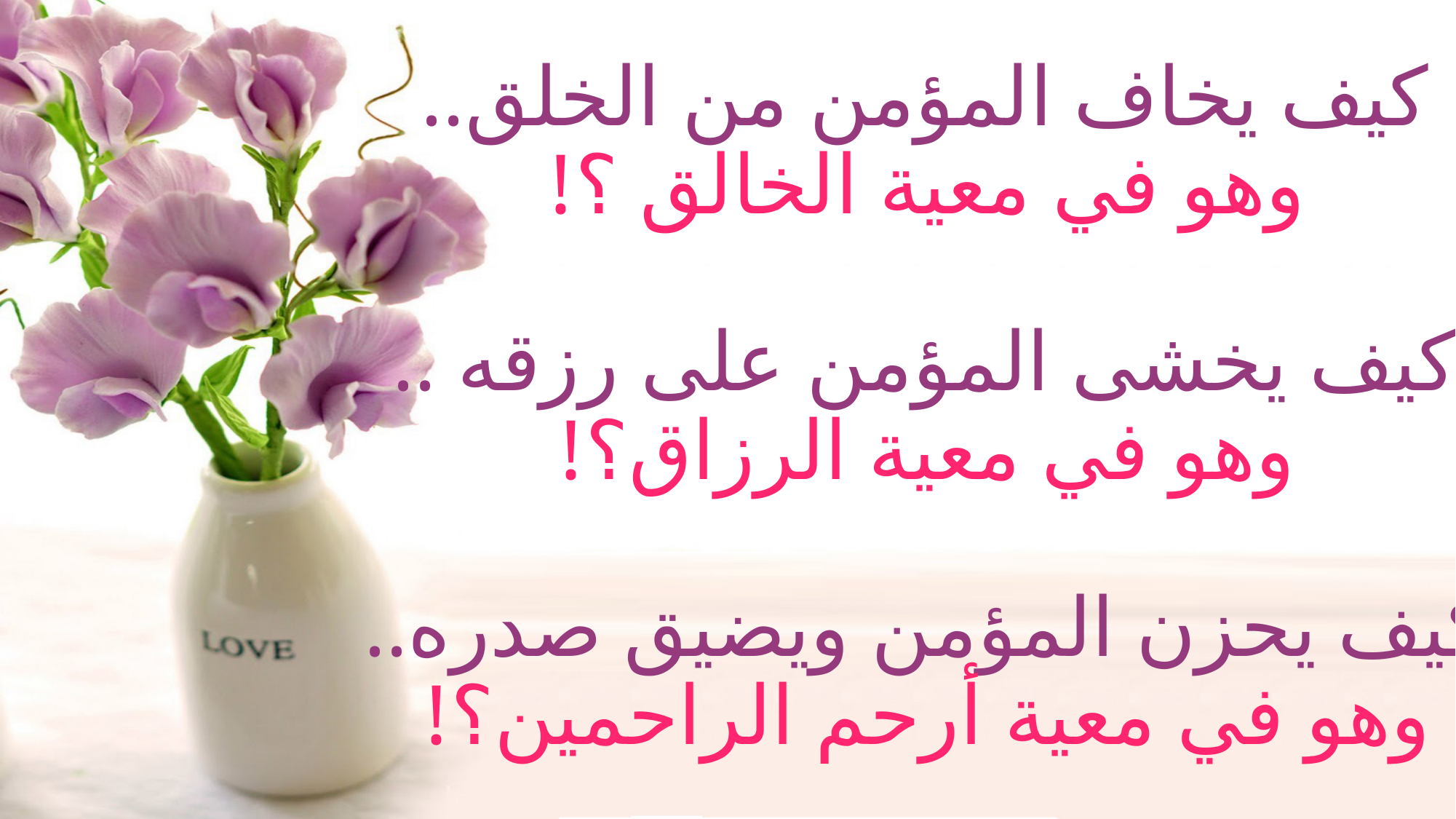

# كيف يخاف المؤمن من الخلق.. وهو في معية الخالق ؟! كيف يخشى المؤمن على رزقه .. وهو في معية الرزاق؟! كيف يحزن المؤمن ويضيق صدره.. وهو في معية أرحم الراحمين؟!